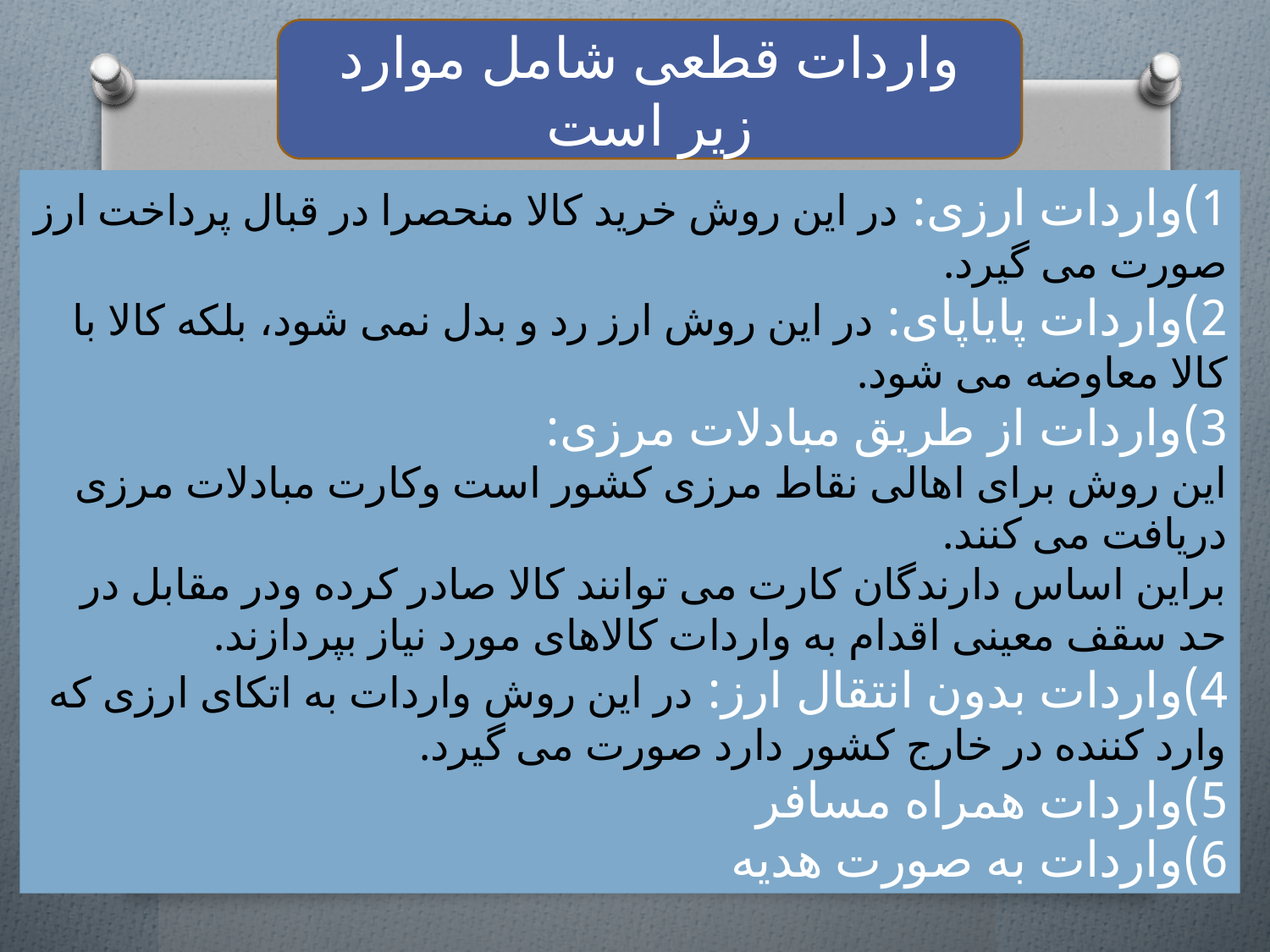

واردات قطعی شامل موارد زیر است
1)واردات ارزی: در این روش خرید کالا منحصرا در قبال پرداخت ارز صورت می گیرد.
2)واردات پایاپای: در این روش ارز رد و بدل نمی شود، بلکه کالا با کالا معاوضه می شود.
3)واردات از طریق مبادلات مرزی:
این روش برای اهالی نقاط مرزی کشور است وکارت مبادلات مرزی دریافت می کنند.
براین اساس دارندگان کارت می توانند کالا صادر کرده ودر مقابل در حد سقف معینی اقدام به واردات کالاهای مورد نیاز بپردازند.
4)واردات بدون انتقال ارز: در این روش واردات به اتکای ارزی که وارد کننده در خارج کشور دارد صورت می گیرد.
5)واردات همراه مسافر
6)واردات به صورت هدیه